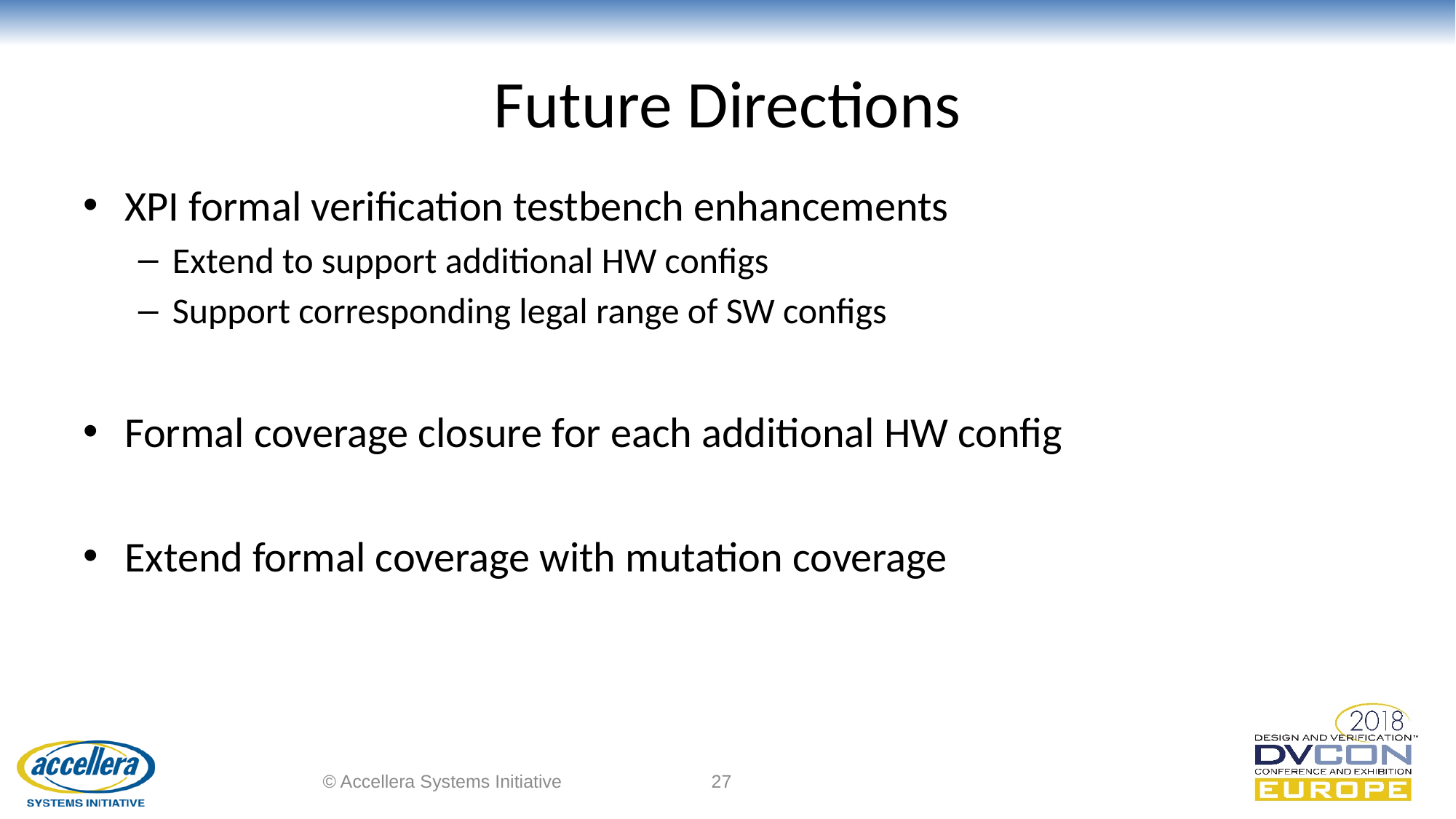

# Future Directions
XPI formal verification testbench enhancements
Extend to support additional HW configs
Support corresponding legal range of SW configs

Formal coverage closure for each additional HW config

Extend formal coverage with mutation coverage

© Accellera Systems Initiative
27